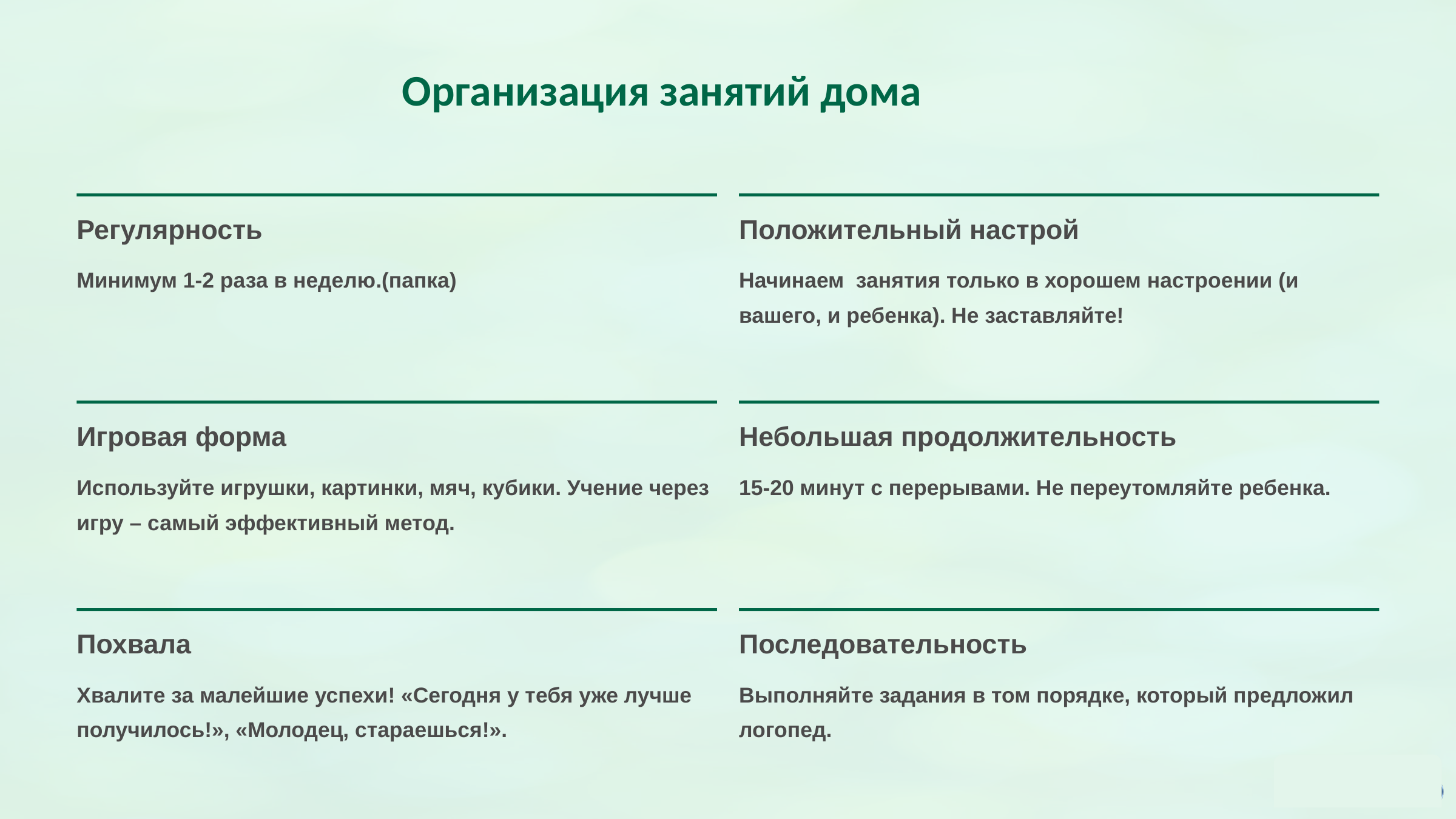

Организация занятий дома

Регулярность
Положительный настрой
Минимум 1-2 раза в неделю.(папка)

Начинаем  занятия только в хорошем настроении (и вашего, и ребенка). Не заставляйте!

Игровая форма
Небольшая продолжительность
Используйте игрушки, картинки, мяч, кубики. Учение через игру – самый эффективный метод.
15-20 минут с перерывами. Не переутомляйте ребенка.

Похвала
Последовательность
Хвалите за малейшие успехи! «Сегодня у тебя уже лучше получилось!», «Молодец, стараешься!».
Выполняйте задания в том порядке, который предложил логопед.